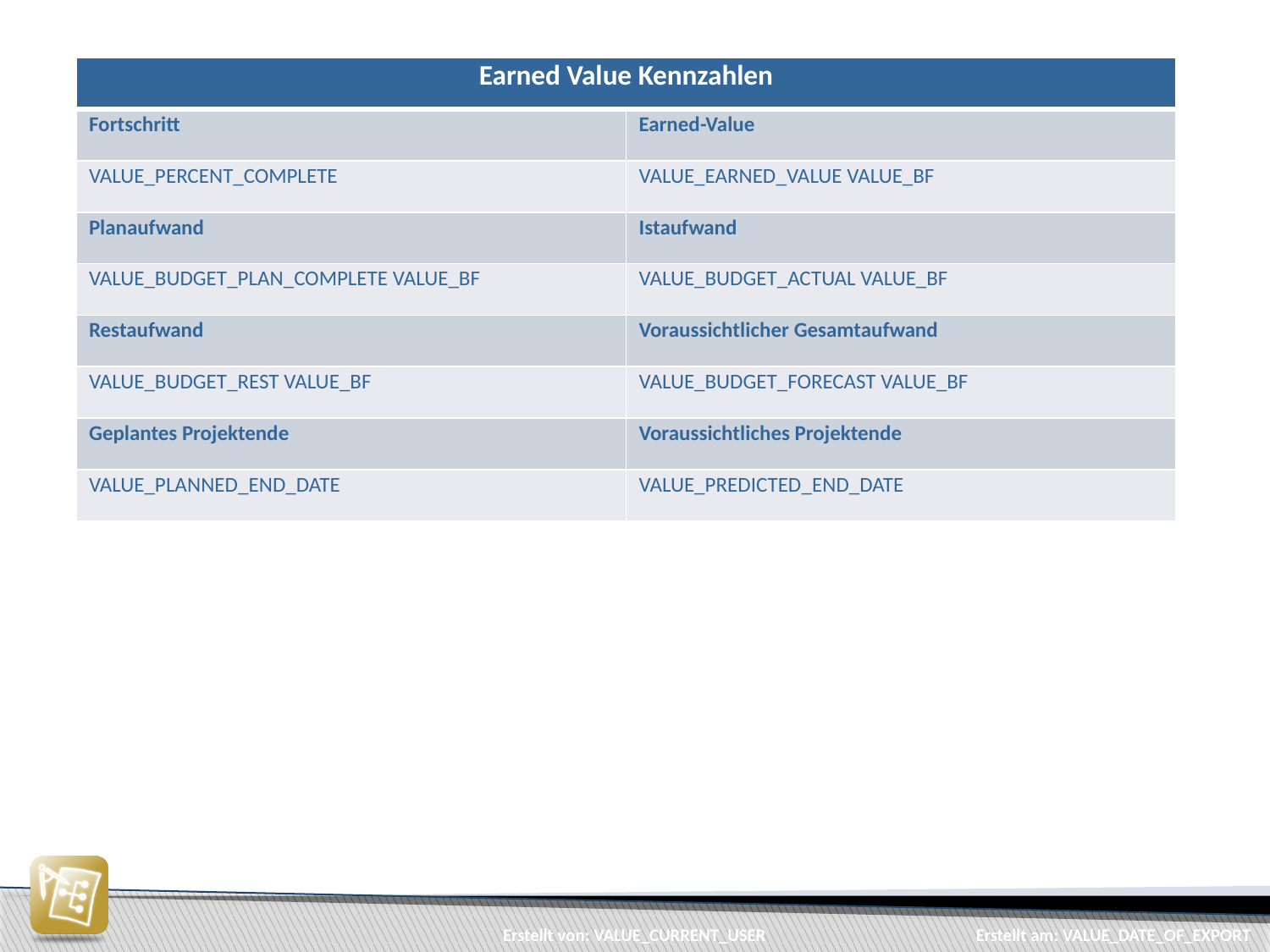

| Earned Value Kennzahlen |  |
| --- | --- |
| Fortschritt | Earned-Value |
| VALUE\_PERCENT\_COMPLETE | VALUE\_EARNED\_VALUE VALUE\_BF |
| Planaufwand | Istaufwand |
| VALUE\_BUDGET\_PLAN\_COMPLETE VALUE\_BF | VALUE\_BUDGET\_ACTUAL VALUE\_BF |
| Restaufwand | Voraussichtlicher Gesamtaufwand |
| VALUE\_BUDGET\_REST VALUE\_BF | VALUE\_BUDGET\_FORECAST VALUE\_BF |
| Geplantes Projektende | Voraussichtliches Projektende |
| VALUE\_PLANNED\_END\_DATE | VALUE\_PREDICTED\_END\_DATE |
Erstellt am: VALUE_DATE_OF_EXPORT
Erstellt von: VALUE_CURRENT_USER